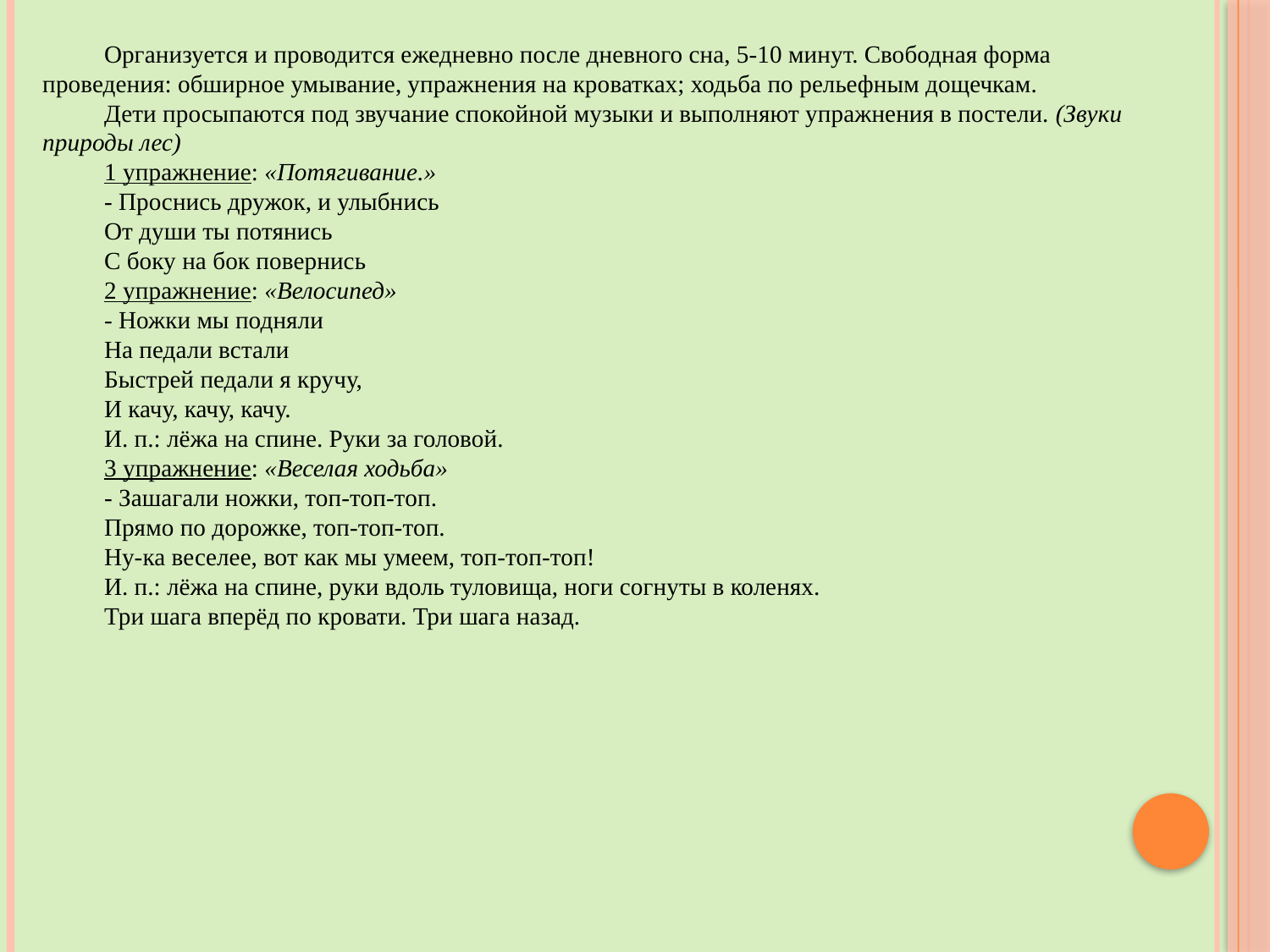

Организуется и проводится ежедневно после дневного сна, 5-10 минут. Свободная форма проведения: обширное умывание, упражнения на кроватках; ходьба по рельефным дощечкам.
Дети просыпаются под звучание спокойной музыки и выполняют упражнения в постели. (Звуки природы лес)
1 упражнение: «Потягивание.»
- Проснись дружок, и улыбнись
От души ты потянись
С боку на бок повернись
2 упражнение: «Велосипед»
- Ножки мы подняли
На педали встали
Быстрей педали я кручу,
И качу, качу, качу.
И. п.: лёжа на спине. Руки за головой.
3 упражнение: «Веселая ходьба»
- Зашагали ножки, топ-топ-топ.
Прямо по дорожке, топ-топ-топ.
Ну-ка веселее, вот как мы умеем, топ-топ-топ!
И. п.: лёжа на спине, руки вдоль туловища, ноги согнуты в коленях.
Три шага вперёд по кровати. Три шага назад.